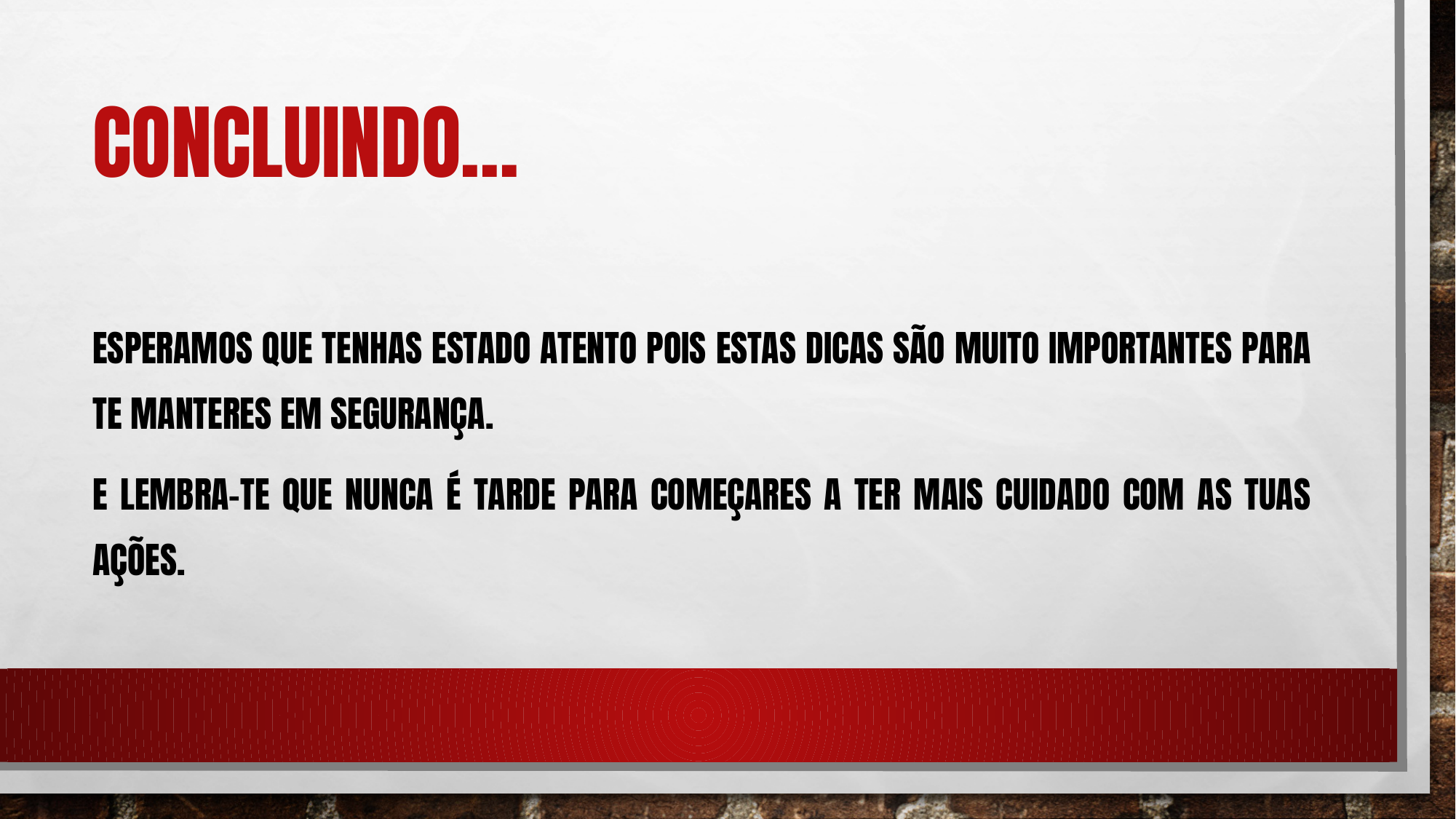

# Concluindo…
Esperamos que tenhas estado atento pois estas dicas são muito importantes para te manteres em segurança.
E lembra-te que Nunca é tarde para começares a ter mais cuidado com as tuas ações.